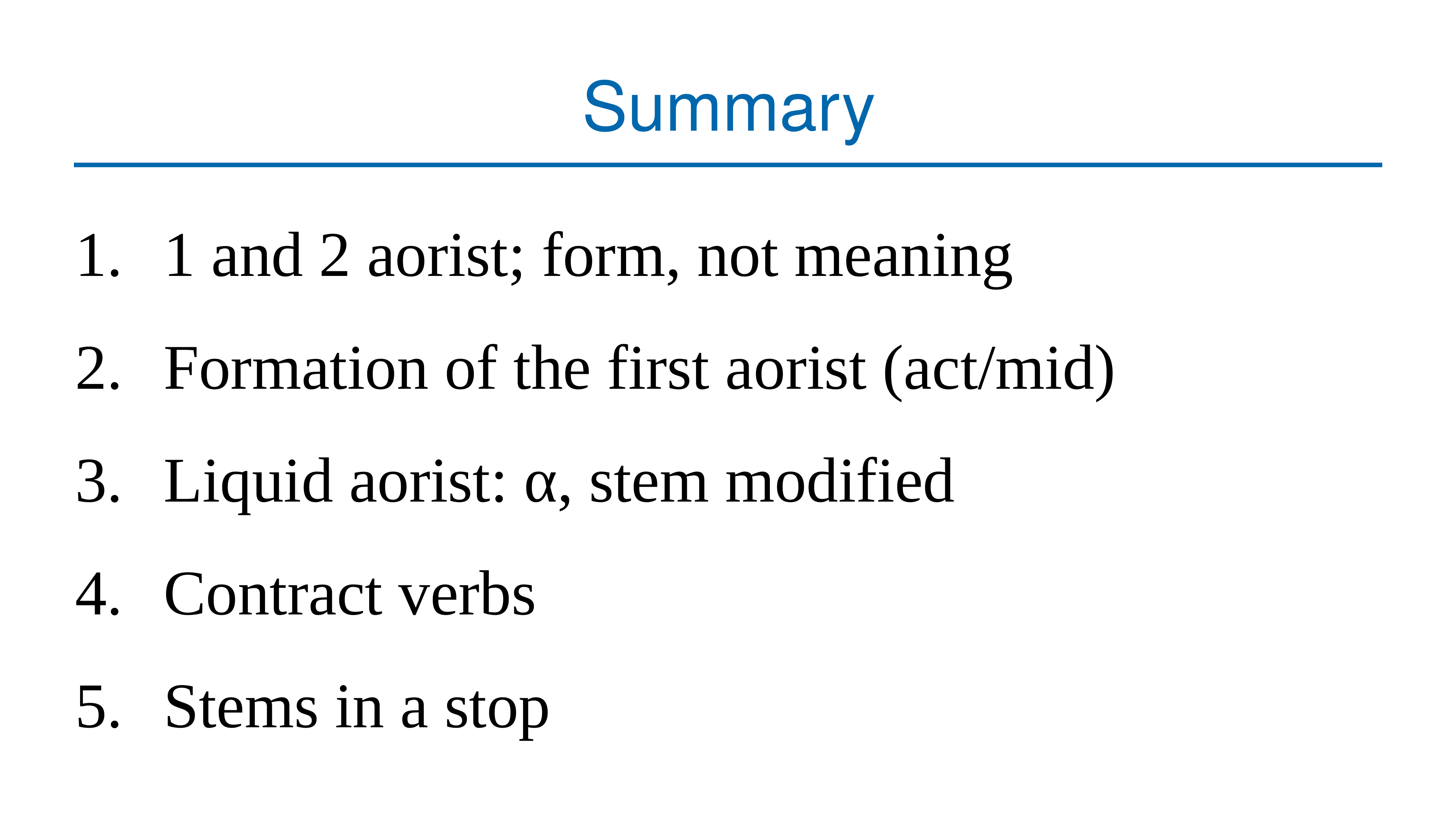

# Summary
1 and 2 aorist; form, not meaning
Formation of the first aorist (act/mid)
Liquid aorist: α, stem modified
Contract verbs
Stems in a stop